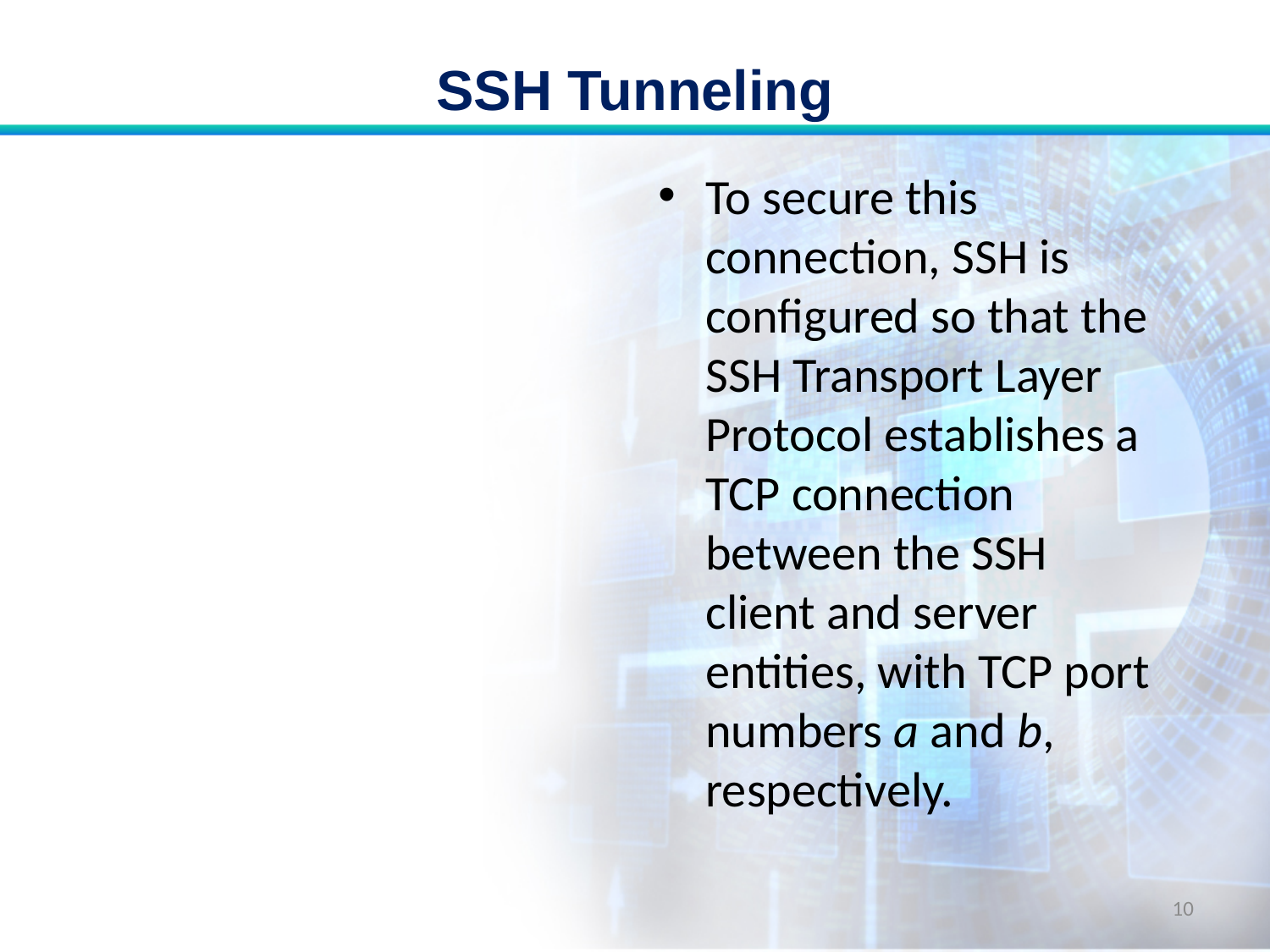

# SSH Tunneling
To secure this connection, SSH is configured so that the SSH Transport Layer Protocol establishes a TCP connection between the SSH client and server entities, with TCP port numbers a and b, respectively.
10